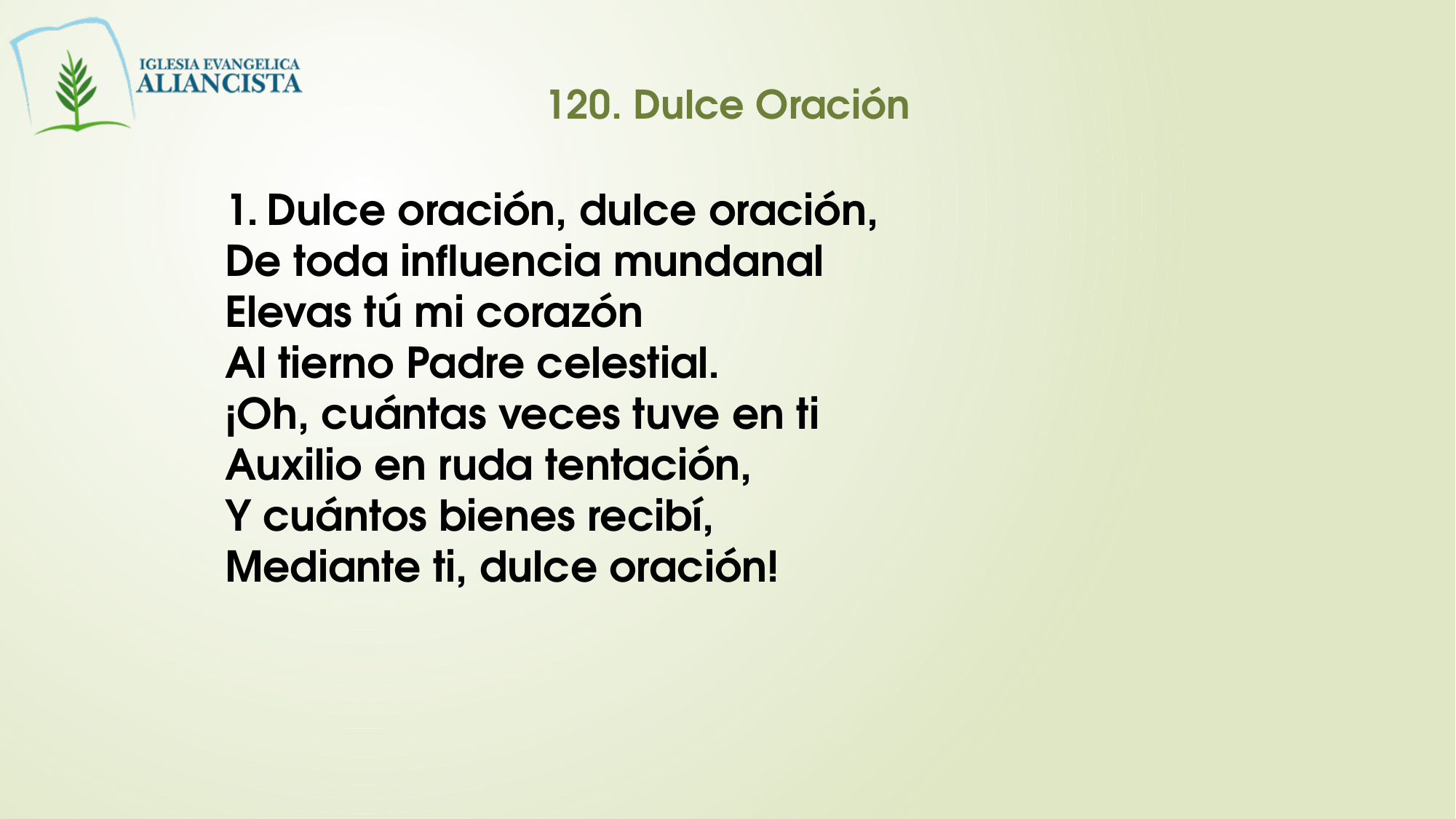

120. Dulce Oración
1. Dulce oración, dulce oración,
De toda influencia mundanal
Elevas tú mi corazón
Al tierno Padre celestial.
¡Oh, cuántas veces tuve en ti
Auxilio en ruda tentación,
Y cuántos bienes recibí,
Mediante ti, dulce oración!